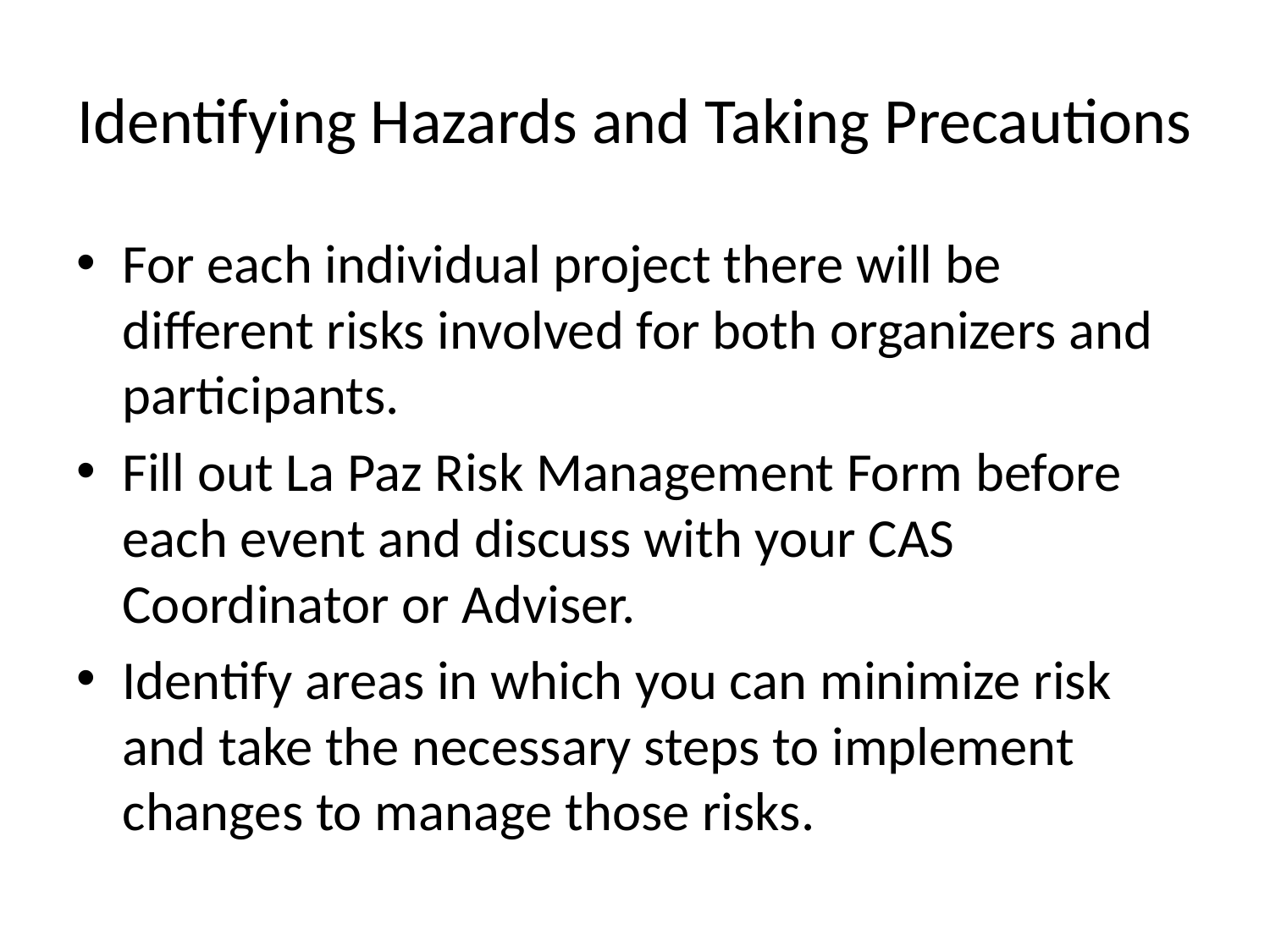

# Identifying Hazards and Taking Precautions
For each individual project there will be different risks involved for both organizers and participants.
Fill out La Paz Risk Management Form before each event and discuss with your CAS Coordinator or Adviser.
Identify areas in which you can minimize risk and take the necessary steps to implement changes to manage those risks.